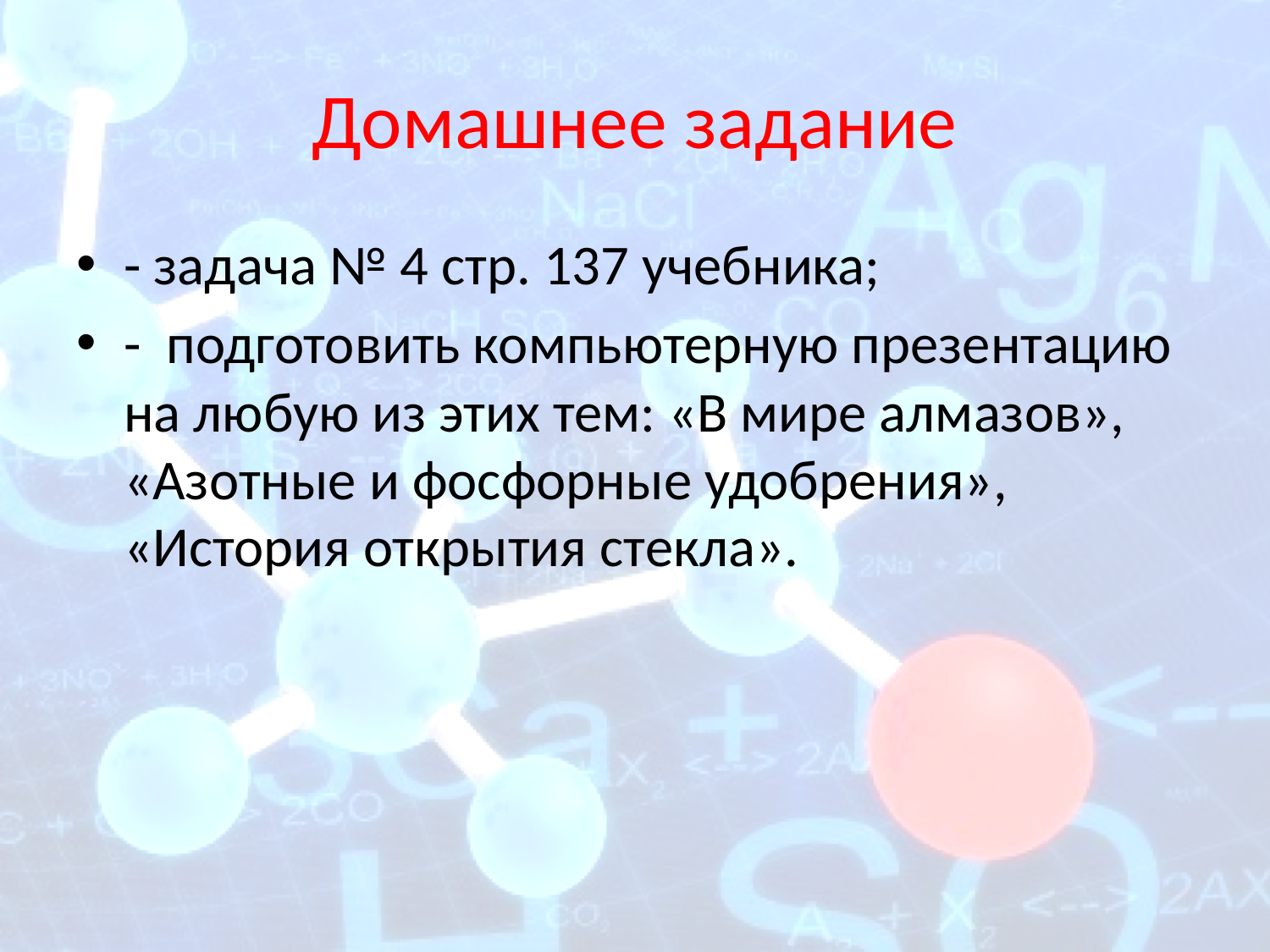

# Домашнее задание
- задача № 4 стр. 137 учебника;
-  подготовить компьютерную презентацию на любую из этих тем: «В мире алмазов», «Азотные и фосфорные удобрения», «История открытия стекла».